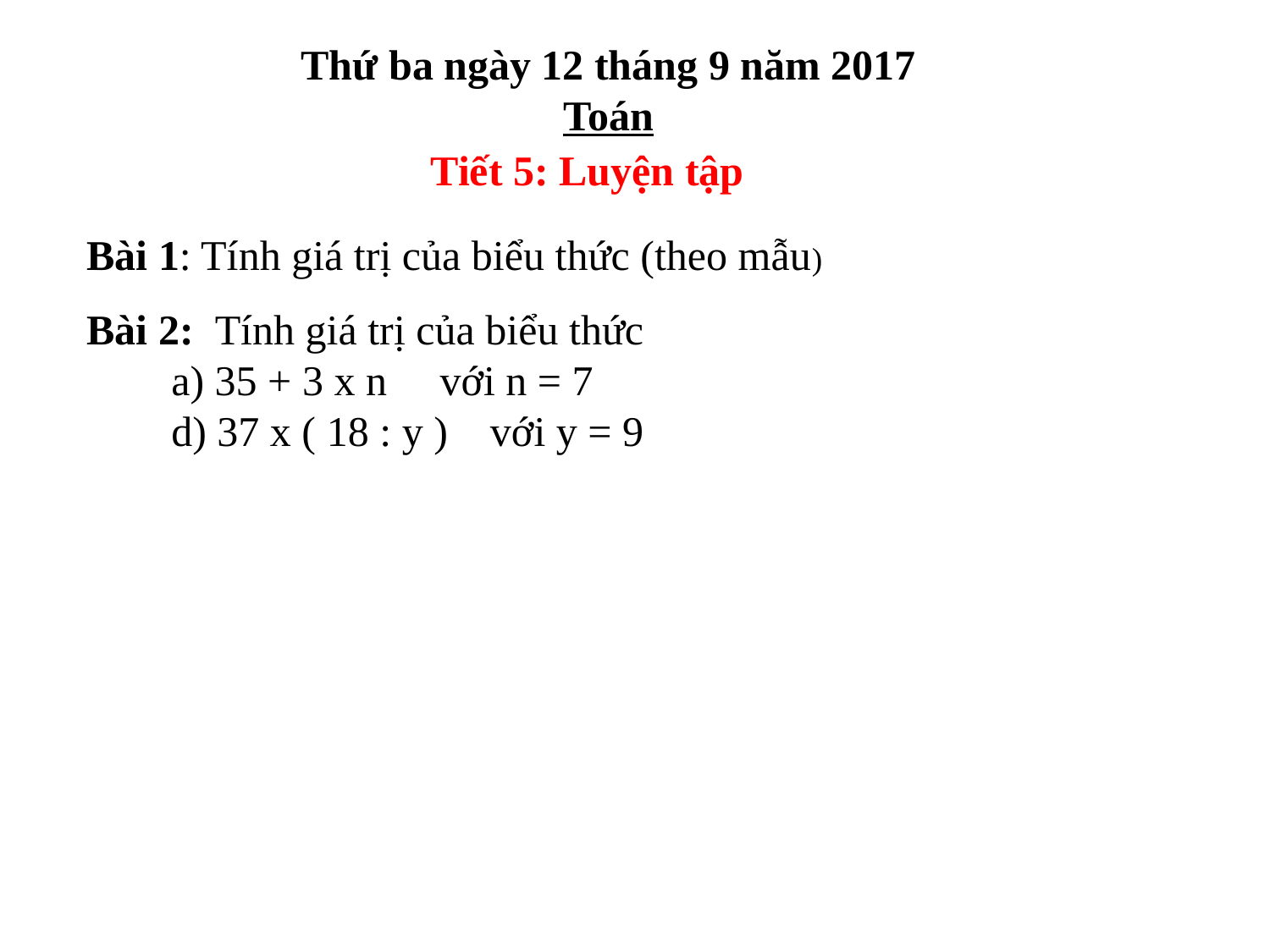

Thứ ba ngày 12 tháng 9 năm 2017
Toán
Tiết 5: Luyện tập

Bài 1: Tính giá trị của biểu thức (theo mẫu)
 Bài 2:  Tính giá trị của biểu thức
         a) 35 + 3 x n     với n = 7
         d) 37 x ( 18 : y )    với y = 9